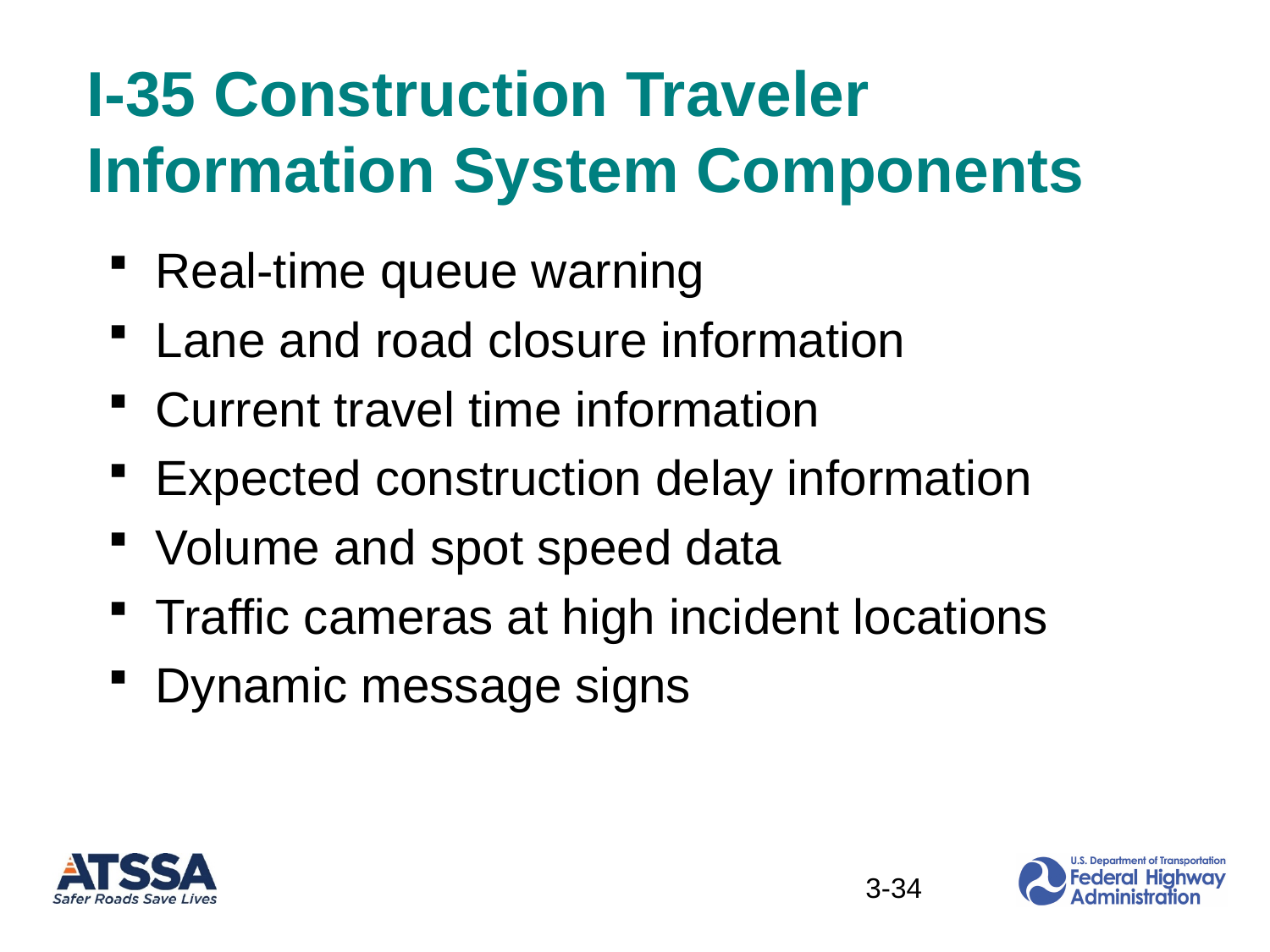

# I-35 Construction Traveler Information System Components
Real-time queue warning
Lane and road closure information
Current travel time information
Expected construction delay information
Volume and spot speed data
Traffic cameras at high incident locations
Dynamic message signs